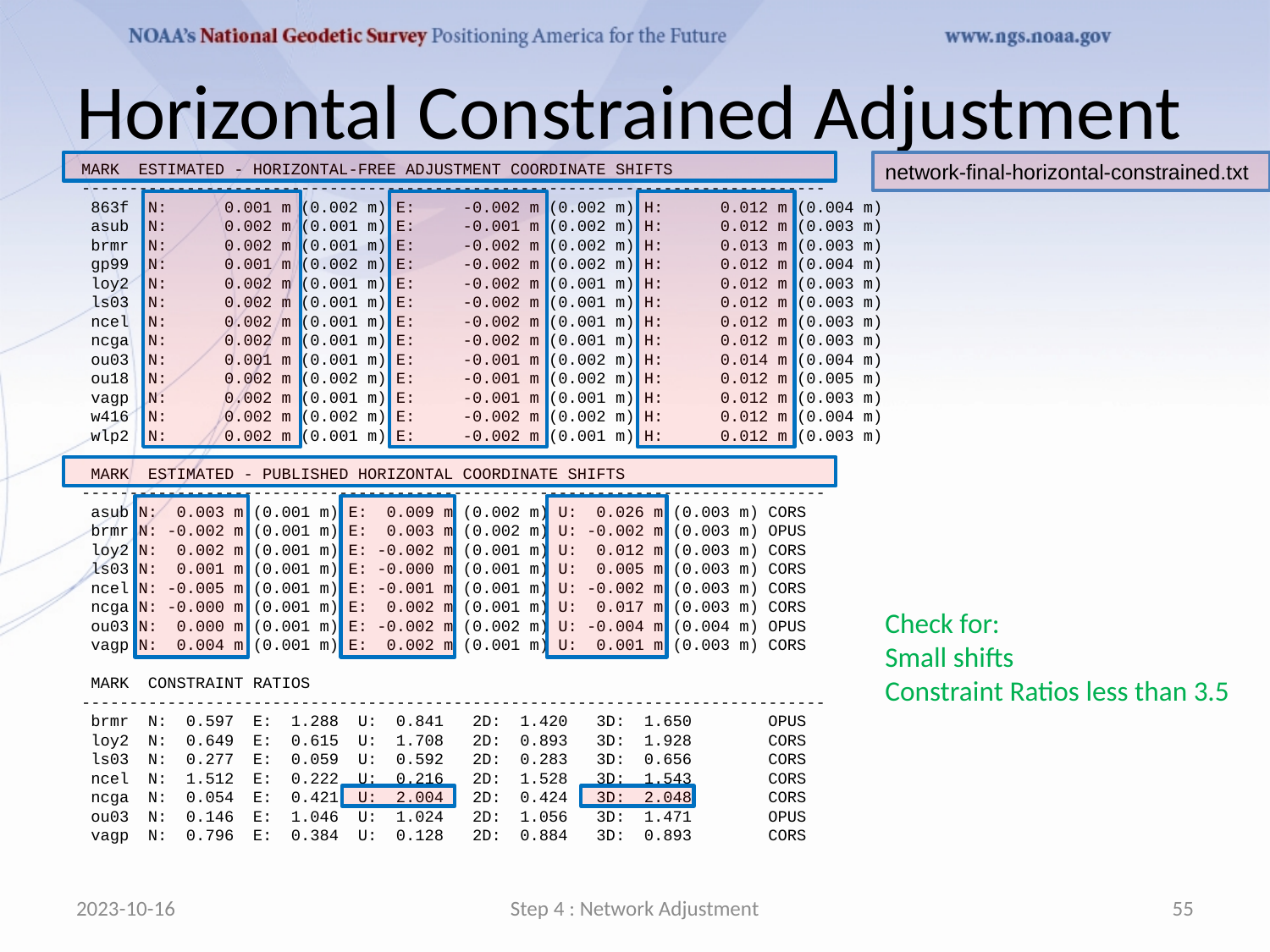

# Horizontal Constrained Adjustment
 MARK  ESTIMATED - HORIZONTAL-FREE ADJUSTMENT COORDINATE SHIFTS
 ------------------------------------------------------------------------------
  863f  N:      0.001 m (0.002 m) E:     -0.002 m (0.002 m) H:      0.012 m (0.004 m)
  asub  N:      0.002 m (0.001 m) E:     -0.001 m (0.002 m) H:      0.012 m (0.003 m)
  brmr  N:      0.002 m (0.001 m) E:     -0.002 m (0.002 m) H:      0.013 m (0.003 m)
  gp99  N:      0.001 m (0.002 m) E:     -0.002 m (0.002 m) H:      0.012 m (0.004 m)
  loy2  N:      0.002 m (0.001 m) E:     -0.002 m (0.001 m) H:      0.012 m (0.003 m)
  ls03  N:      0.002 m (0.001 m) E:     -0.002 m (0.001 m) H:      0.012 m (0.003 m)
  ncel  N:      0.002 m (0.001 m) E:     -0.002 m (0.001 m) H:      0.012 m (0.003 m)
  ncga  N:      0.002 m (0.001 m) E:     -0.002 m (0.001 m) H:      0.012 m (0.003 m)
  ou03  N:      0.001 m (0.001 m) E:     -0.001 m (0.002 m) H:      0.014 m (0.004 m)
  ou18  N:      0.002 m (0.002 m) E:     -0.001 m (0.002 m) H:      0.012 m (0.005 m)
  vagp  N:      0.002 m (0.001 m) E:     -0.001 m (0.001 m) H:      0.012 m (0.003 m)
  w416  N:      0.002 m (0.002 m) E:     -0.002 m (0.002 m) H:      0.012 m (0.004 m)
  wlp2  N:      0.002 m (0.001 m) E:     -0.002 m (0.001 m) H:      0.012 m (0.003 m)

  MARK  ESTIMATED - PUBLISHED HORIZONTAL COORDINATE SHIFTS
 ------------------------------------------------------------------------------
  asub N:  0.003 m (0.001 m) E:  0.009 m (0.002 m) U:  0.026 m (0.003 m) CORS
  brmr N: -0.002 m (0.001 m) E:  0.003 m (0.002 m) U: -0.002 m (0.003 m) OPUS
  loy2 N:  0.002 m (0.001 m) E: -0.002 m (0.001 m) U:  0.012 m (0.003 m) CORS
  ls03 N:  0.001 m (0.001 m) E: -0.000 m (0.001 m) U:  0.005 m (0.003 m) CORS
  ncel N: -0.005 m (0.001 m) E: -0.001 m (0.001 m) U: -0.002 m (0.003 m) CORS
  ncga N: -0.000 m (0.001 m) E:  0.002 m (0.001 m) U:  0.017 m (0.003 m) CORS
  ou03 N:  0.000 m (0.001 m) E: -0.002 m (0.002 m) U: -0.004 m (0.004 m) OPUS
  vagp N:  0.004 m (0.001 m) E:  0.002 m (0.001 m) U:  0.001 m (0.003 m) CORS

  MARK  CONSTRAINT RATIOS
 ------------------------------------------------------------------------------
  brmr  N:  0.597  E:  1.288  U:  0.841   2D:  1.420   3D:  1.650        OPUS
  loy2  N:  0.649  E:  0.615  U:  1.708   2D:  0.893   3D:  1.928        CORS
  ls03  N:  0.277  E:  0.059  U:  0.592   2D:  0.283   3D:  0.656        CORS
  ncel  N:  1.512  E:  0.222  U:  0.216   2D:  1.528   3D:  1.543        CORS
  ncga  N:  0.054  E:  0.421  U:  2.004   2D:  0.424   3D:  2.048        CORS
  ou03  N:  0.146  E:  1.046  U:  1.024   2D:  1.056   3D:  1.471        OPUS
  vagp  N:  0.796  E:  0.384  U:  0.128   2D:  0.884   3D:  0.893        CORS

network-final-horizontal-constrained.txt

Check for:
Small shifts
Constraint Ratios less than 3.5

2023-10-16
Step 4 : Network Adjustment
55